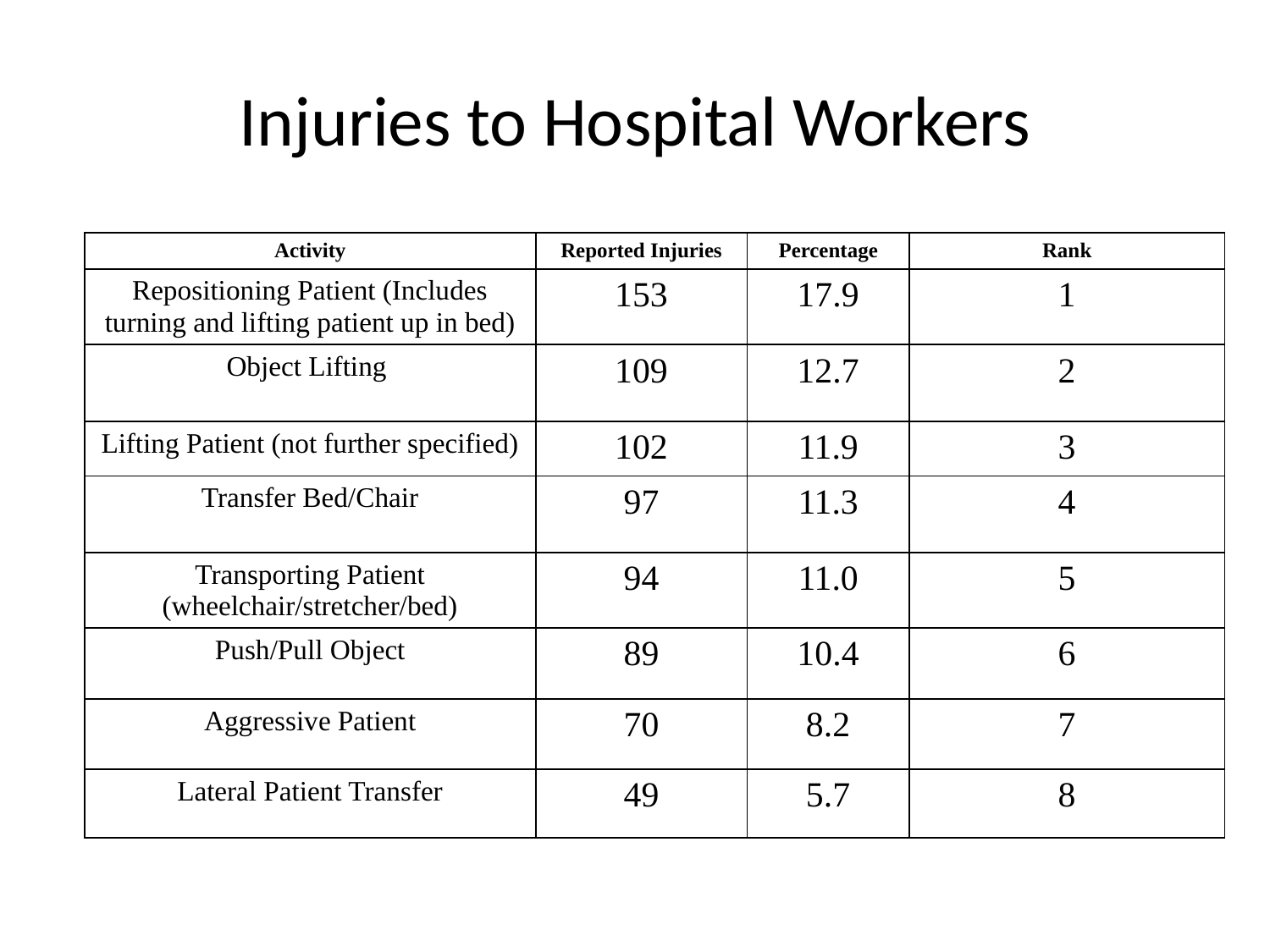

# Injuries to Hospital Workers
| Activity | Reported Injuries | Percentage | Rank |
| --- | --- | --- | --- |
| Repositioning Patient (Includes turning and lifting patient up in bed) | 153 | 17.9 | 1 |
| Object Lifting | 109 | 12.7 | 2 |
| Lifting Patient (not further specified) | 102 | 11.9 | 3 |
| Transfer Bed/Chair | 97 | 11.3 | 4 |
| Transporting Patient (wheelchair/stretcher/bed) | 94 | 11.0 | 5 |
| Push/Pull Object | 89 | 10.4 | 6 |
| Aggressive Patient | 70 | 8.2 | 7 |
| Lateral Patient Transfer | 49 | 5.7 | 8 |